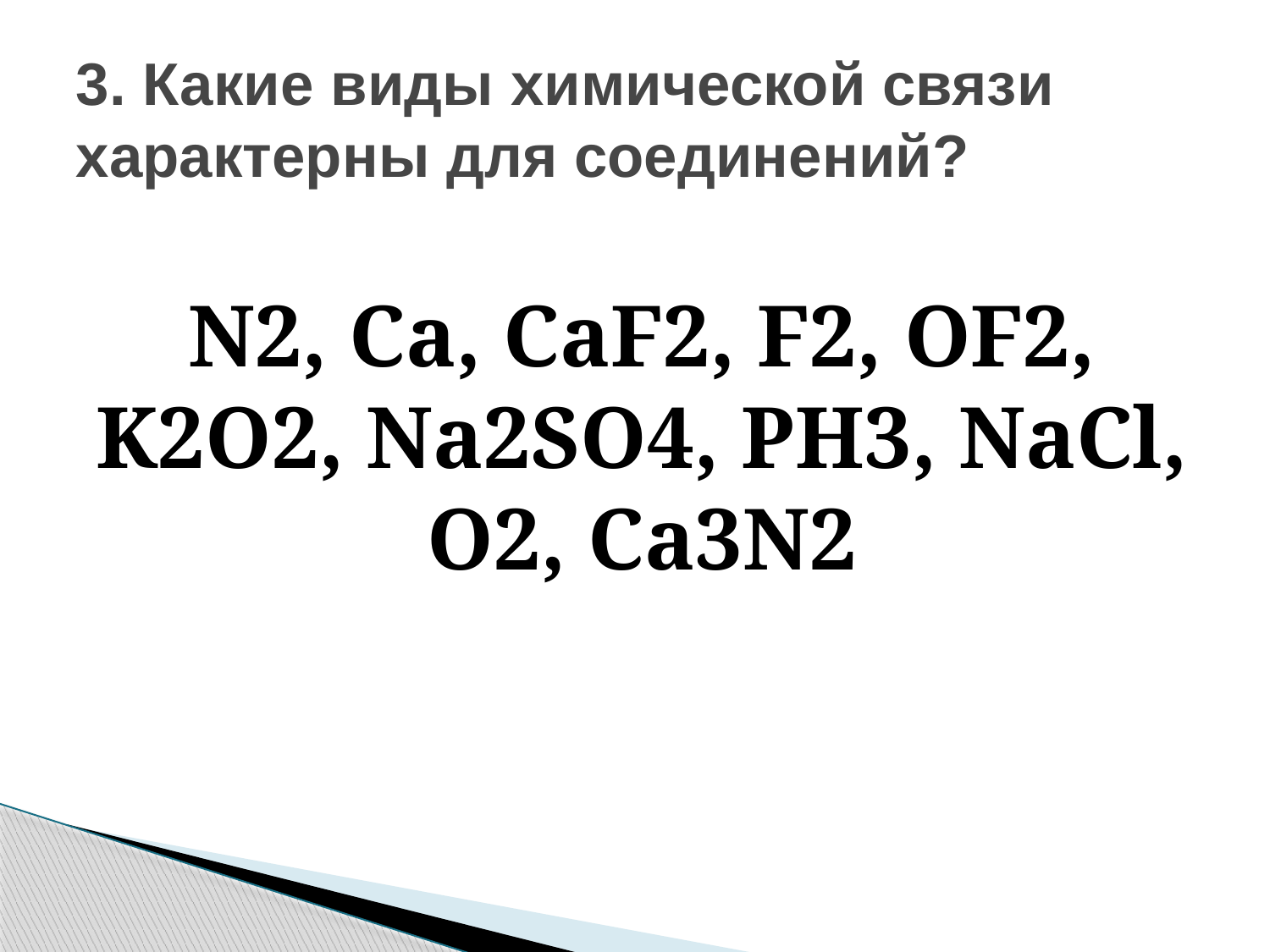

# 3. Какие виды химической связи характерны для соединений?
N2, Ca, CaF2, F2, OF2, K2O2, Na2SO4, PH3, NaCl, O2, Ca3N2